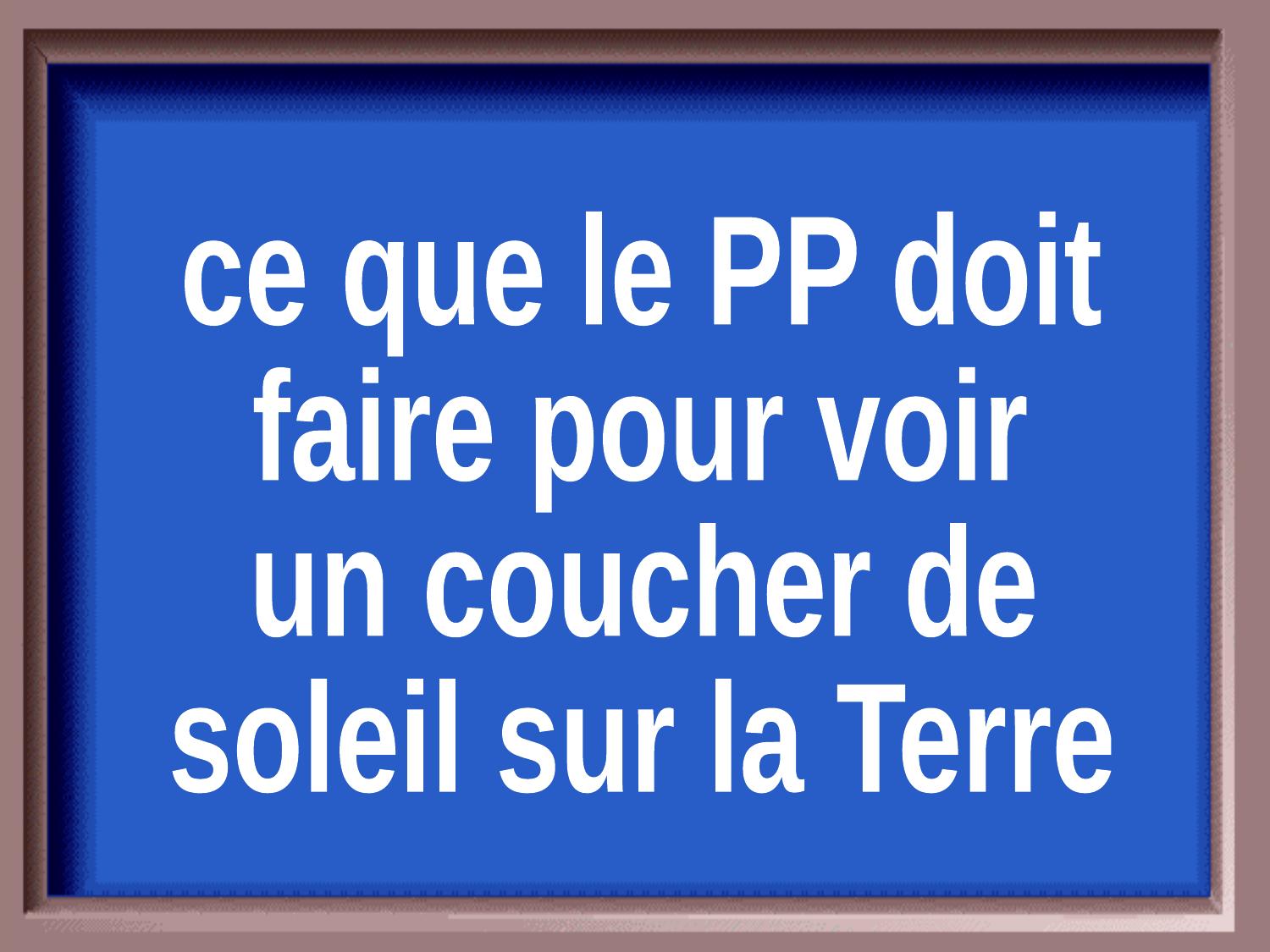

ce que le PP doit
faire pour voir
un coucher de
soleil sur la Terre